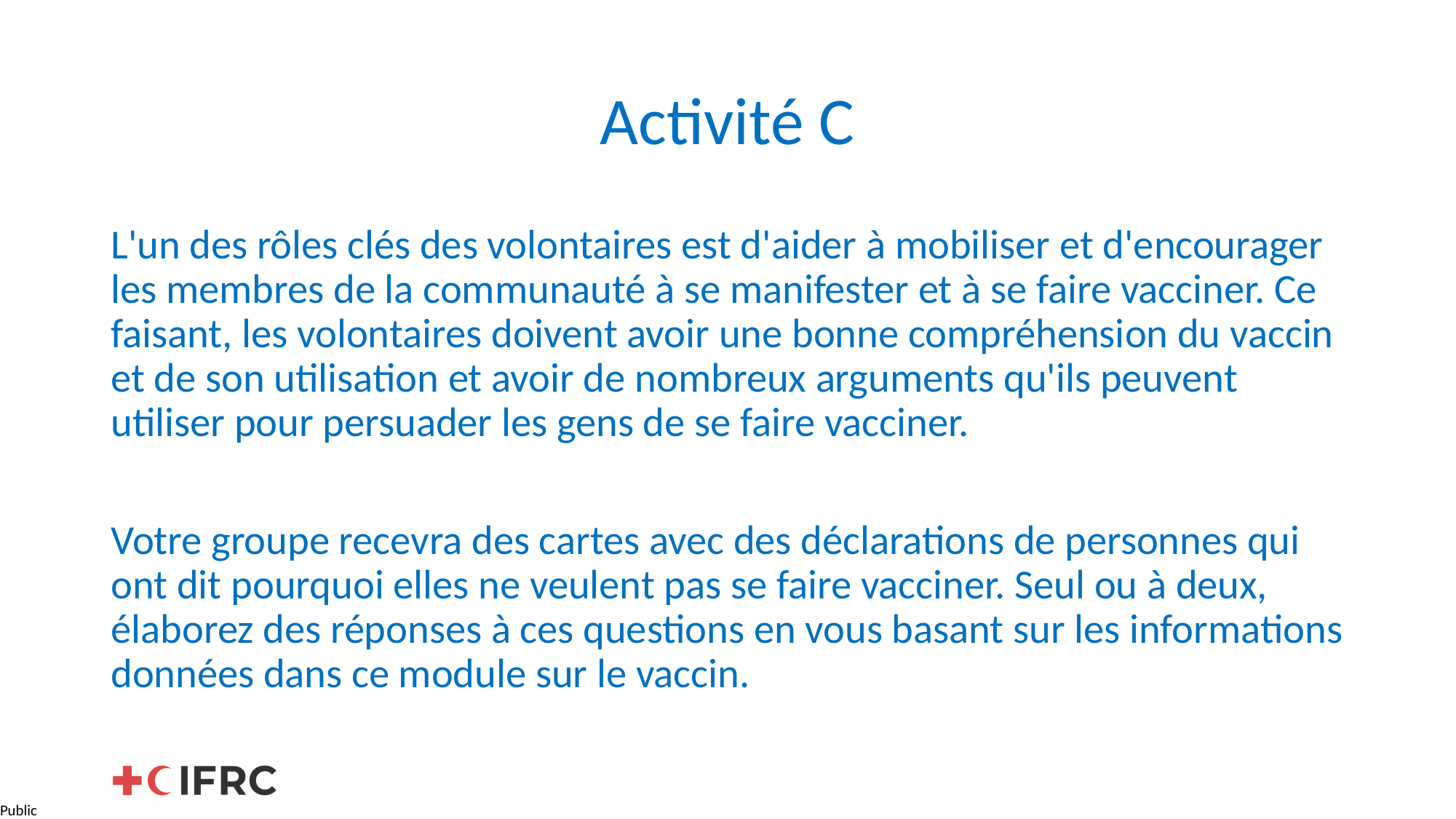

# Activité C
L'un des rôles clés des volontaires est d'aider à mobiliser et d'encourager les membres de la communauté à se manifester et à se faire vacciner. Ce faisant, les volontaires doivent avoir une bonne compréhension du vaccin et de son utilisation et avoir de nombreux arguments qu'ils peuvent utiliser pour persuader les gens de se faire vacciner.

Votre groupe recevra des cartes avec des déclarations de personnes qui ont dit pourquoi elles ne veulent pas se faire vacciner. Seul ou à deux, élaborez des réponses à ces questions en vous basant sur les informations données dans ce module sur le vaccin.